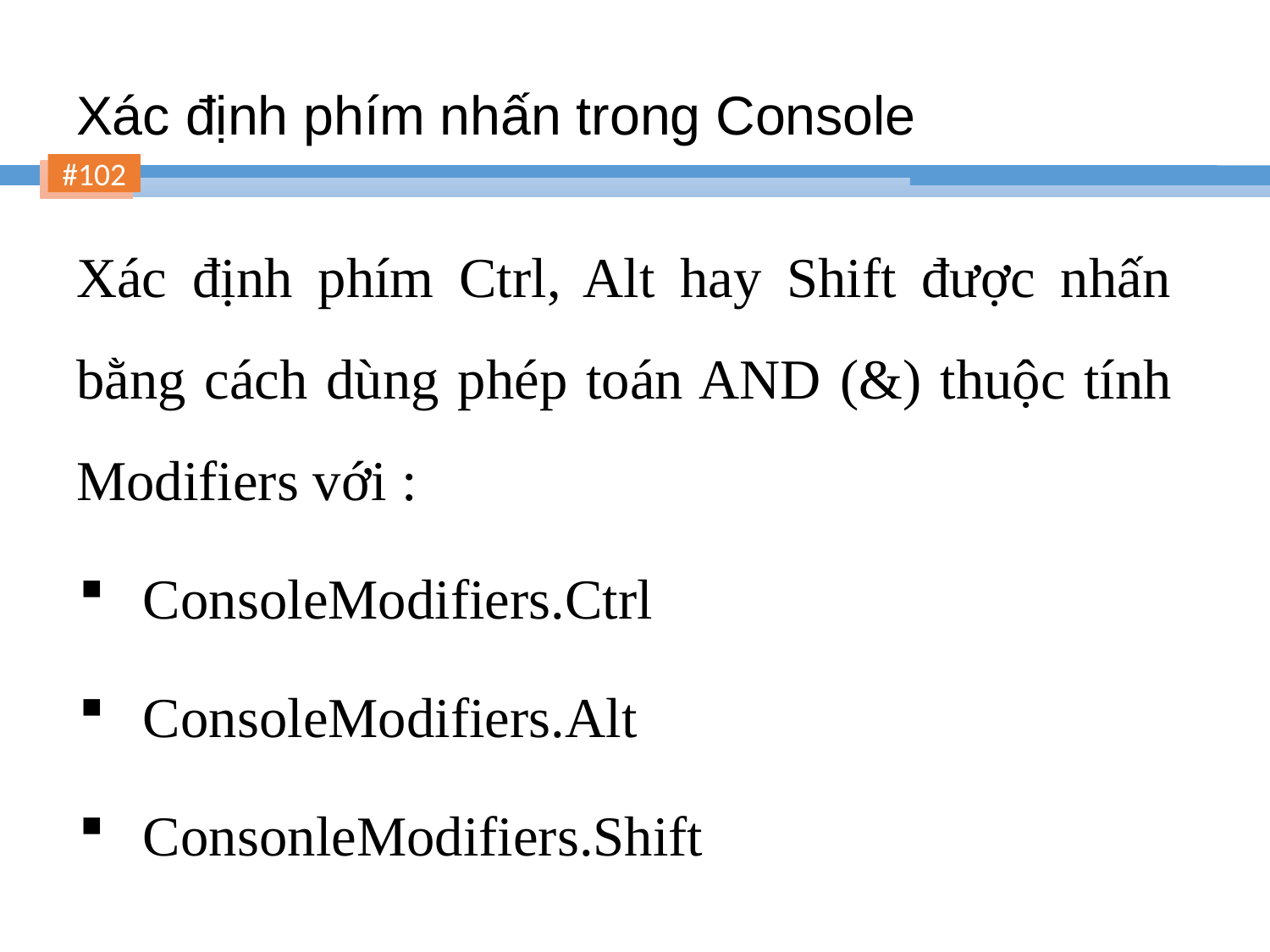

# Xác định phím nhấn trong Console

Xác định phím Ctrl, Alt hay Shift được nhấn bằng cách dùng phép toán AND (&) thuộc tính Modifiers với :
ConsoleModifiers.Ctrl
ConsoleModifiers.Alt
ConsonleModifiers.Shift

102